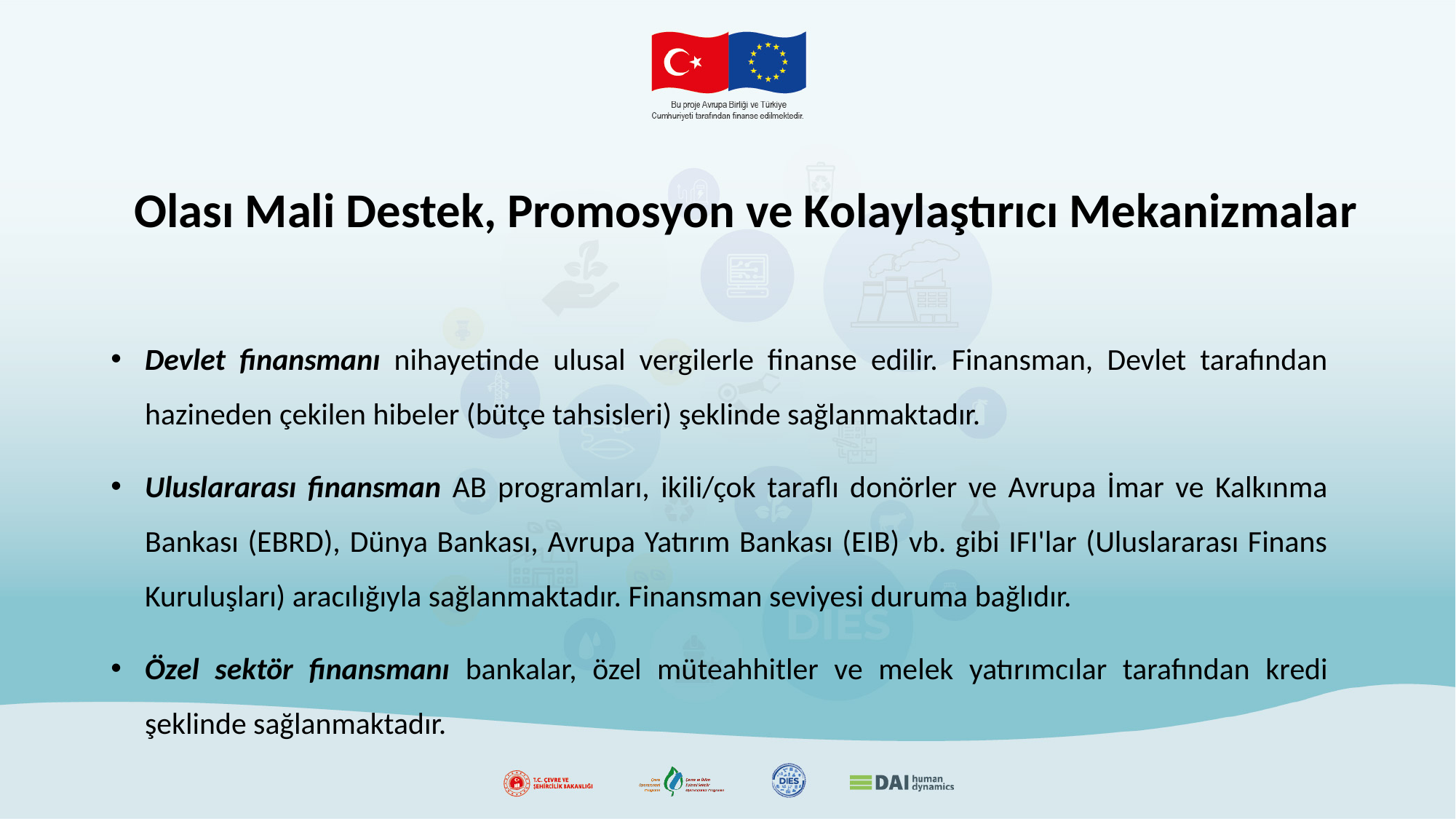

# Olası Mali Destek, Promosyon ve Kolaylaştırıcı Mekanizmalar
Devlet finansmanı nihayetinde ulusal vergilerle finanse edilir. Finansman, Devlet tarafından hazineden çekilen hibeler (bütçe tahsisleri) şeklinde sağlanmaktadır.
Uluslararası finansman AB programları, ikili/çok taraflı donörler ve Avrupa İmar ve Kalkınma Bankası (EBRD), Dünya Bankası, Avrupa Yatırım Bankası (EIB) vb. gibi IFI'lar (Uluslararası Finans Kuruluşları) aracılığıyla sağlanmaktadır. Finansman seviyesi duruma bağlıdır.
Özel sektör finansmanı bankalar, özel müteahhitler ve melek yatırımcılar tarafından kredi şeklinde sağlanmaktadır.